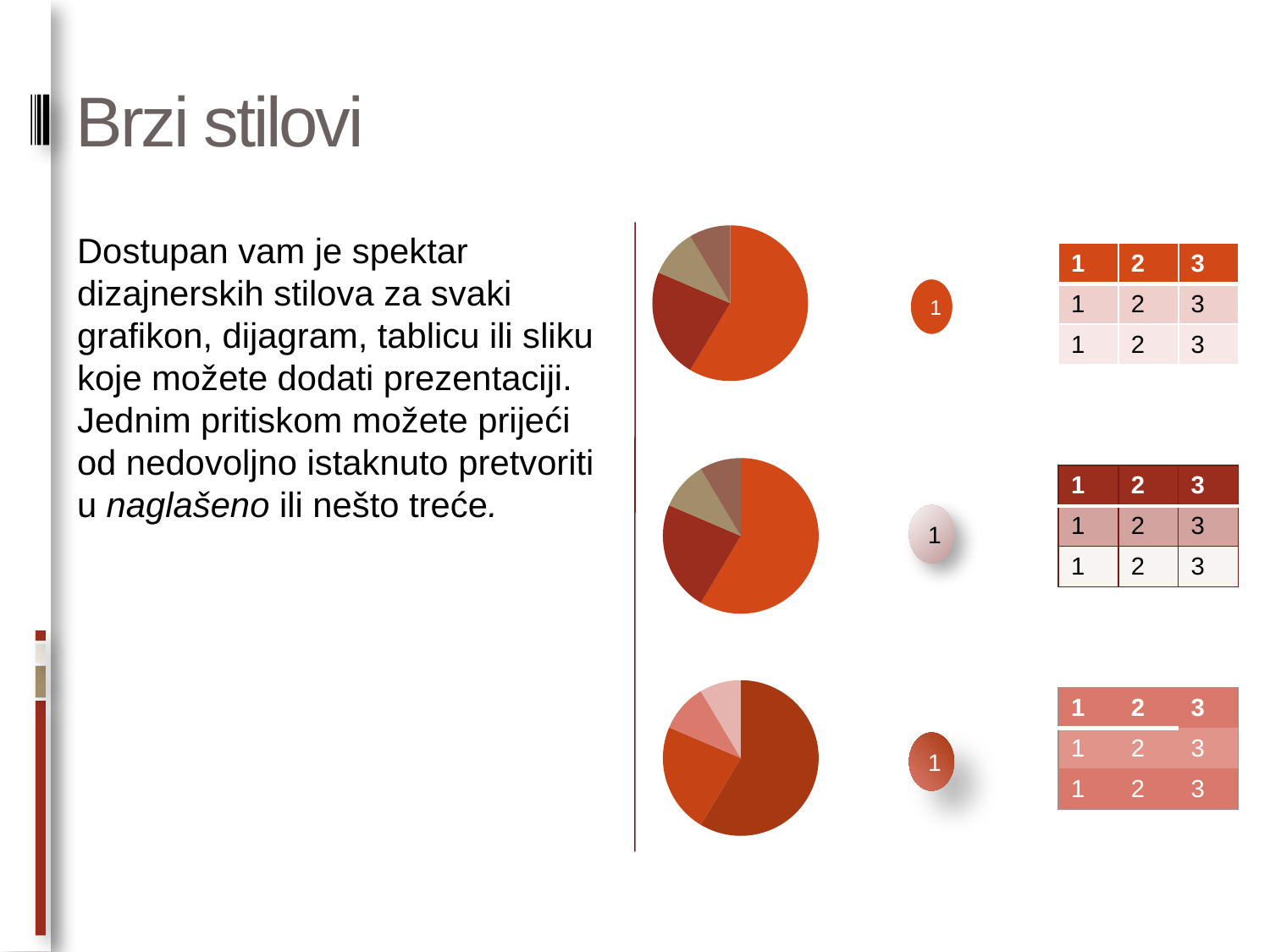

# Brzi stilovi
1
2
3
Dostupan vam je spektar dizajnerskih stilova za svaki grafikon, dijagram, tablicu ili sliku koje možete dodati prezentaciji. Jednim pritiskom možete prijeći od nedovoljno istaknuto pretvoriti u naglašeno ili nešto treće.

### Chart

| Category | Prodaja |
|---|---|
| 1. kvartal | 8.2 |
| 2. kvartal | 3.2 |
| 3. kvartal | 1.4 |
| 4. kvartal | 1.2 |
| 1 | 2 | 3 |
| --- | --- | --- |
| 1 | 2 | 3 |
| 1 | 2 | 3 |
1
2
3

### Chart

| Category | Prodaja |
|---|---|
| 1. kvartal | 8.2 |
| 2. kvartal | 3.2 |
| 3. kvartal | 1.4 |
| 4. kvartal | 1.2 |
| 1 | 2 | 3 |
| --- | --- | --- |
| 1 | 2 | 3 |
| 1 | 2 | 3 |
1
2
3

### Chart

| Category | Prodaja |
|---|---|
| 1. kvartal | 8.2 |
| 2. kvartal | 3.2 |
| 3. kvartal | 1.4 |
| 4. kvartal | 1.2 |
| 1 | 2 | 3 |
| --- | --- | --- |
| 1 | 2 | 3 |
| 1 | 2 | 3 |